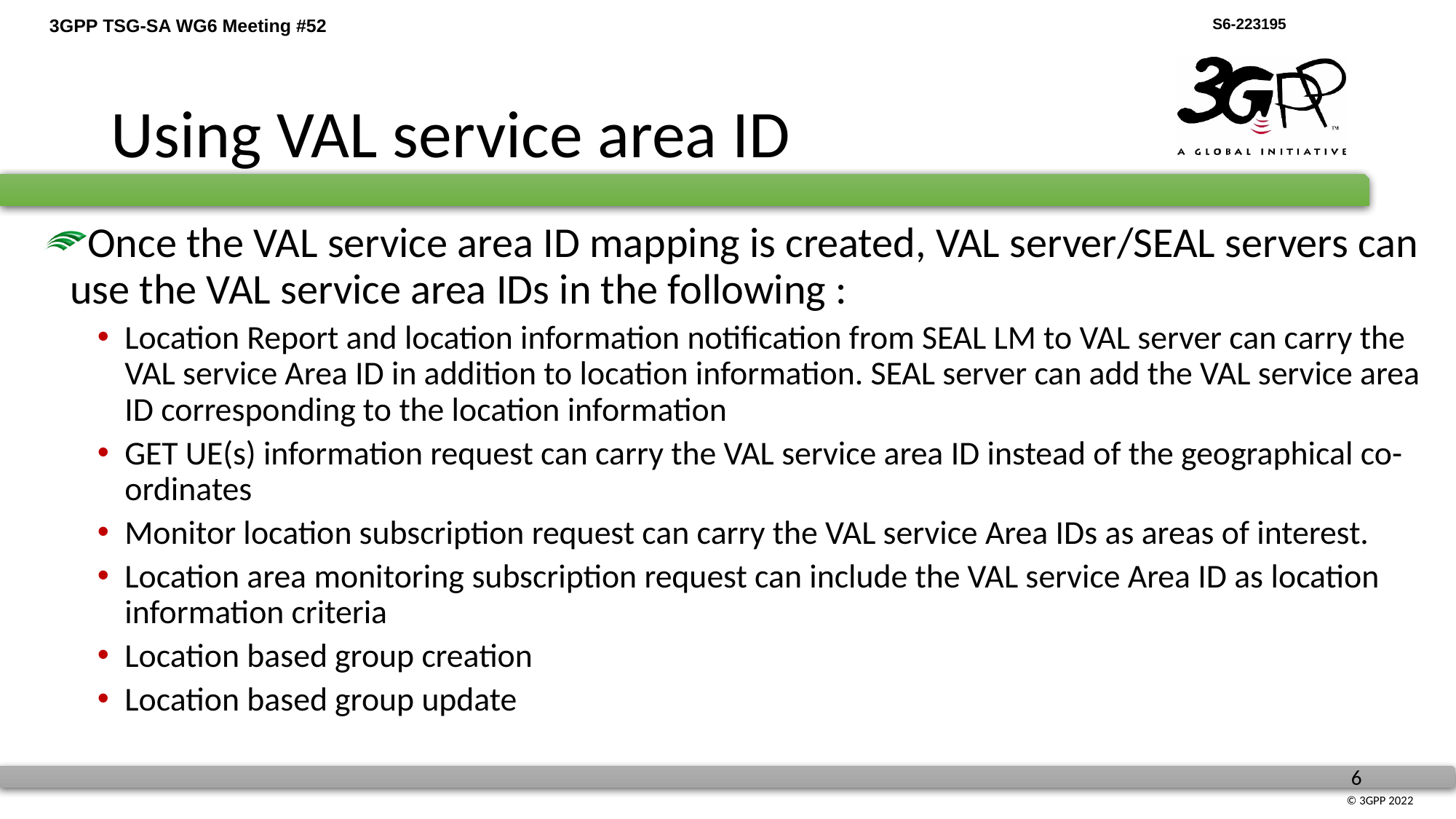

# Using VAL service area ID
Once the VAL service area ID mapping is created, VAL server/SEAL servers can use the VAL service area IDs in the following :
Location Report and location information notification from SEAL LM to VAL server can carry the VAL service Area ID in addition to location information. SEAL server can add the VAL service area ID corresponding to the location information
GET UE(s) information request can carry the VAL service area ID instead of the geographical co-ordinates
Monitor location subscription request can carry the VAL service Area IDs as areas of interest.
Location area monitoring subscription request can include the VAL service Area ID as location information criteria
Location based group creation
Location based group update